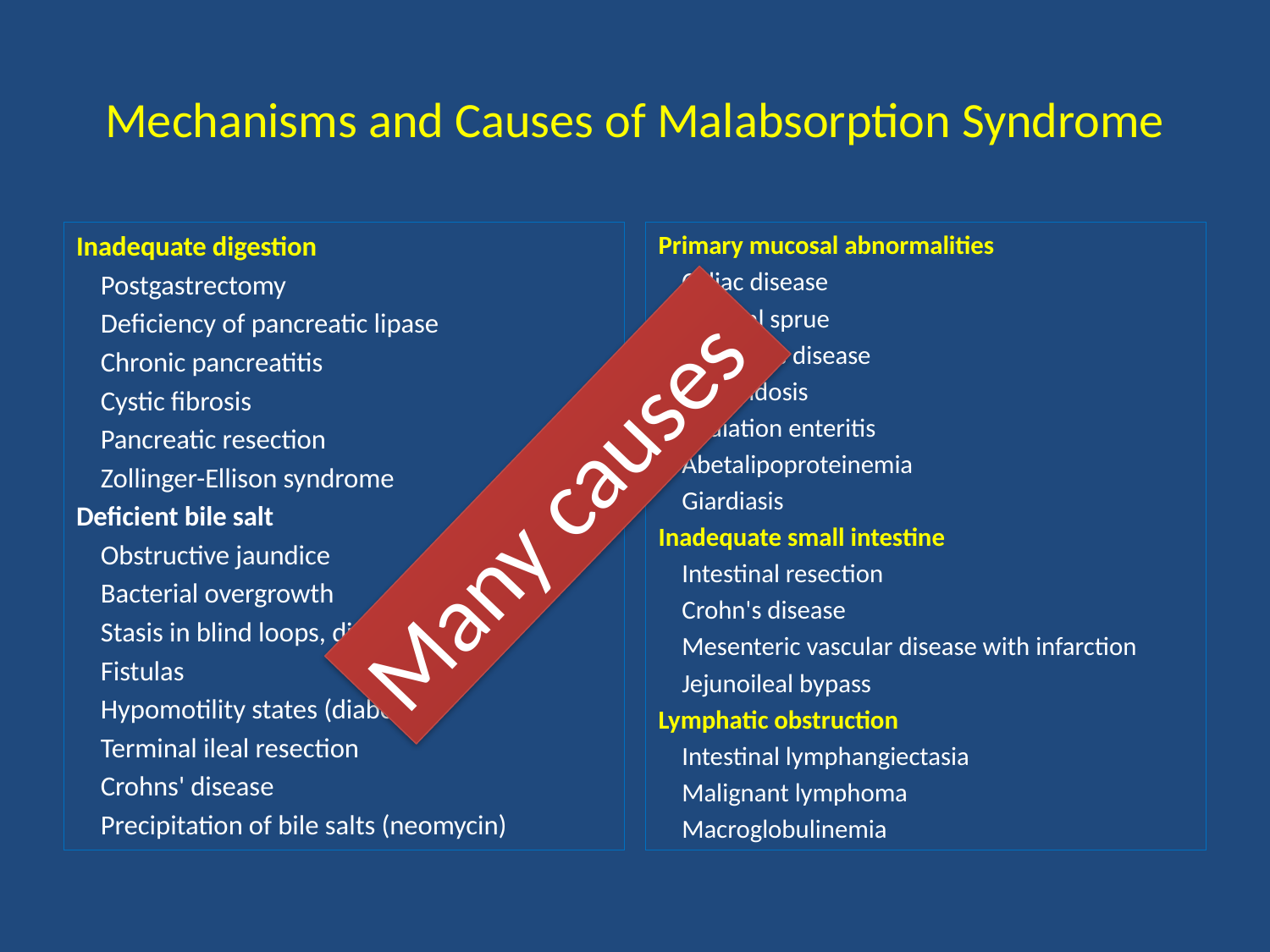

# Mechanisms and Causes of Malabsorption Syndrome
Inadequate digestion
    Postgastrectomy
    Deficiency of pancreatic lipase
    Chronic pancreatitis
    Cystic fibrosis
    Pancreatic resection
    Zollinger-Ellison syndrome
Deficient bile salt
    Obstructive jaundice
    Bacterial overgrowth
    Stasis in blind loops, diverticula
    Fistulas
    Hypomotility states (diabetes)
    Terminal ileal resection
    Crohns' disease
    Precipitation of bile salts (neomycin)

Primary mucosal abnormalities
    Celiac disease
    Tropical sprue
    Whipple's disease
    Amyloidosis
    Radiation enteritis
    Abetalipoproteinemia
    Giardiasis
Inadequate small intestine
    Intestinal resection
    Crohn's disease
    Mesenteric vascular disease with infarction
    Jejunoileal bypass
Lymphatic obstruction
    Intestinal lymphangiectasia
    Malignant lymphoma
    Macroglobulinemia

Many causes